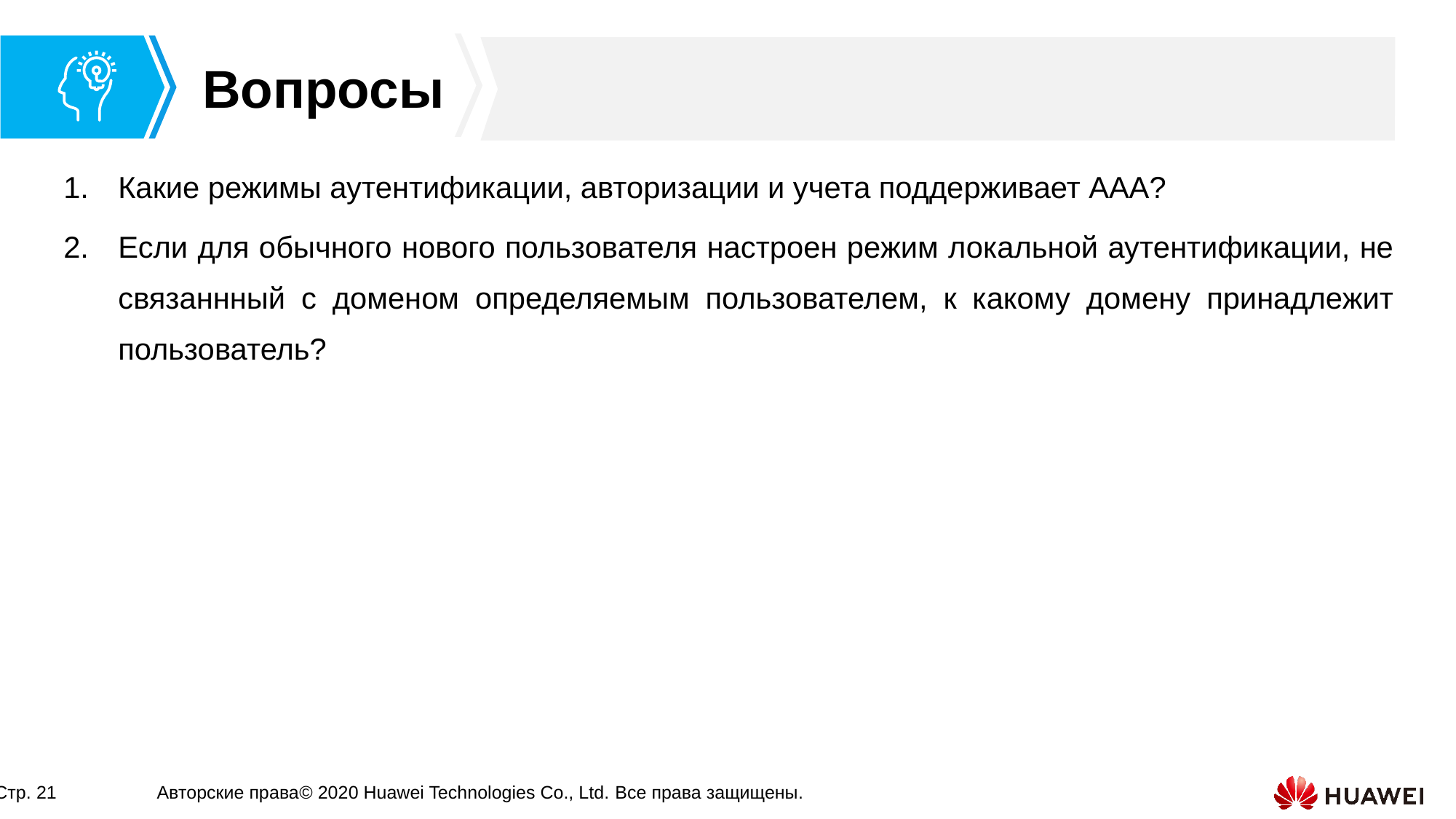

Какие режимы аутентификации, авторизации и учета поддерживает AAA?
Если для обычного нового пользователя настроен режим локальной аутентификации, не связаннный с доменом определяемым пользователем, к какому домену принадлежит пользователь?